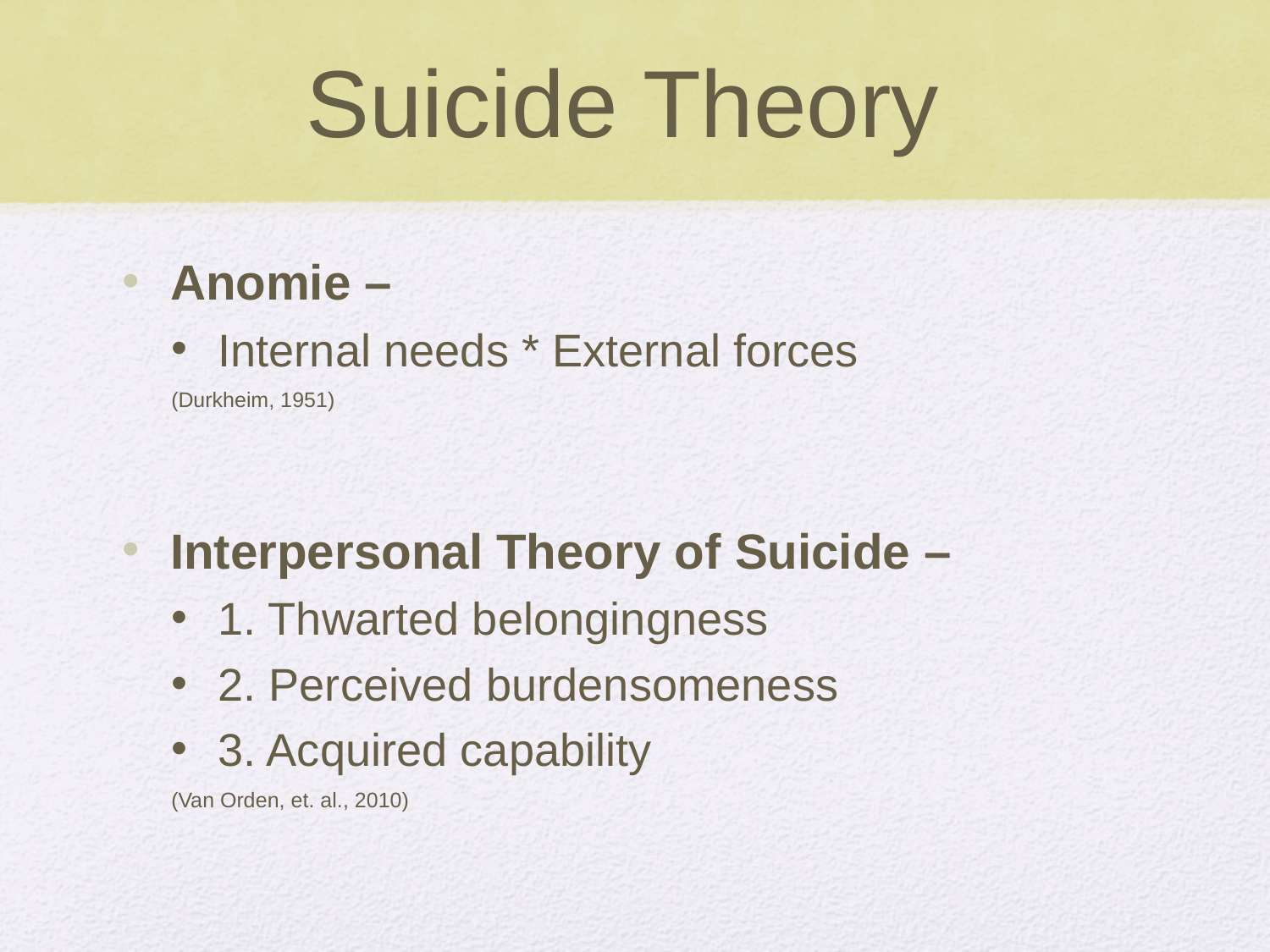

# Suicide Theory
Anomie –
Internal needs * External forces
(Durkheim, 1951)

Interpersonal Theory of Suicide –
1. Thwarted belongingness
2. Perceived burdensomeness
3. Acquired capability
(Van Orden, et. al., 2010)